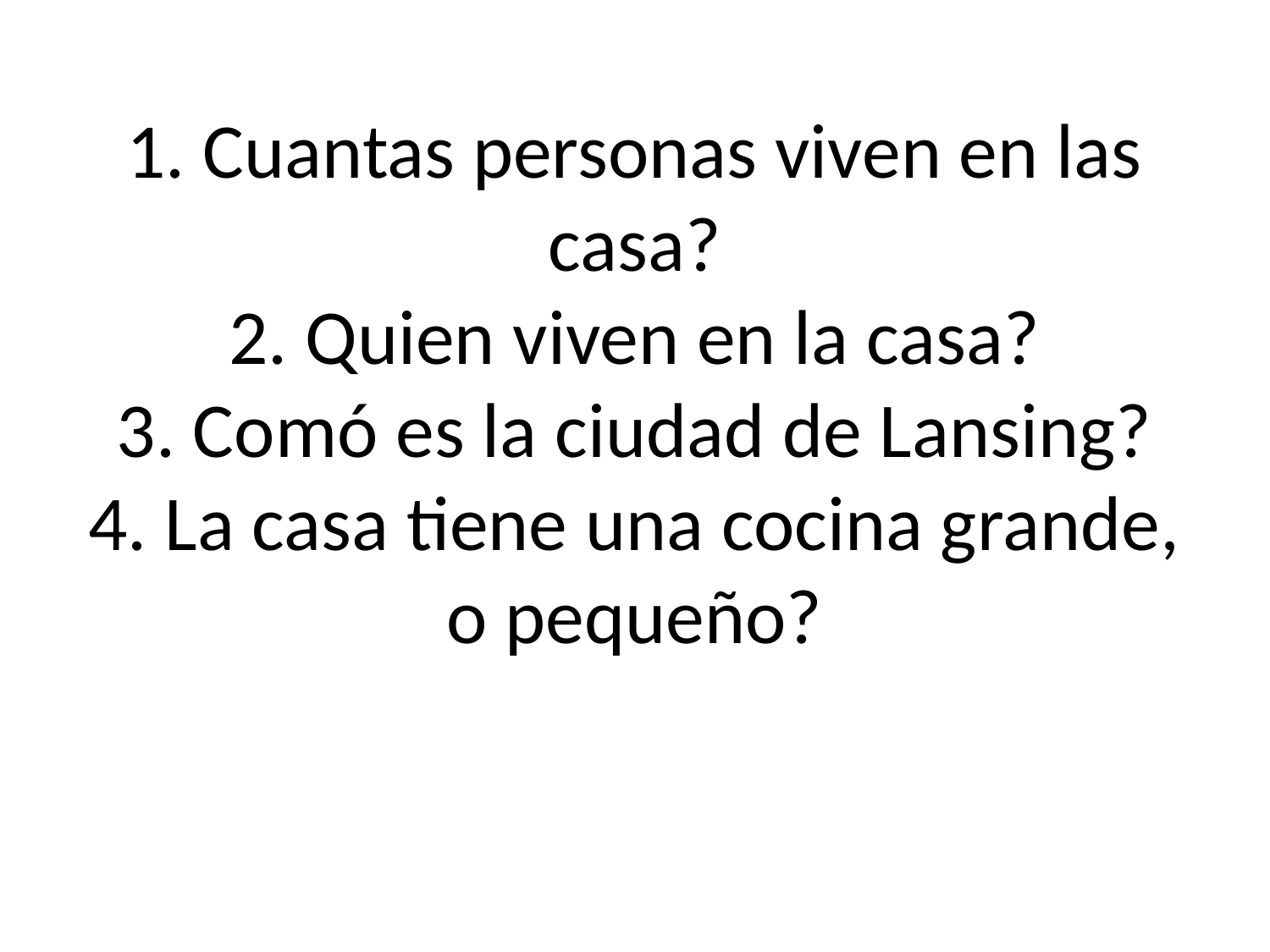

# 1. Cuantas personas viven en las casa? 2. Quien viven en la casa? 3. Comó es la ciudad de Lansing? 4. La casa tiene una cocina grande, o pequeño?